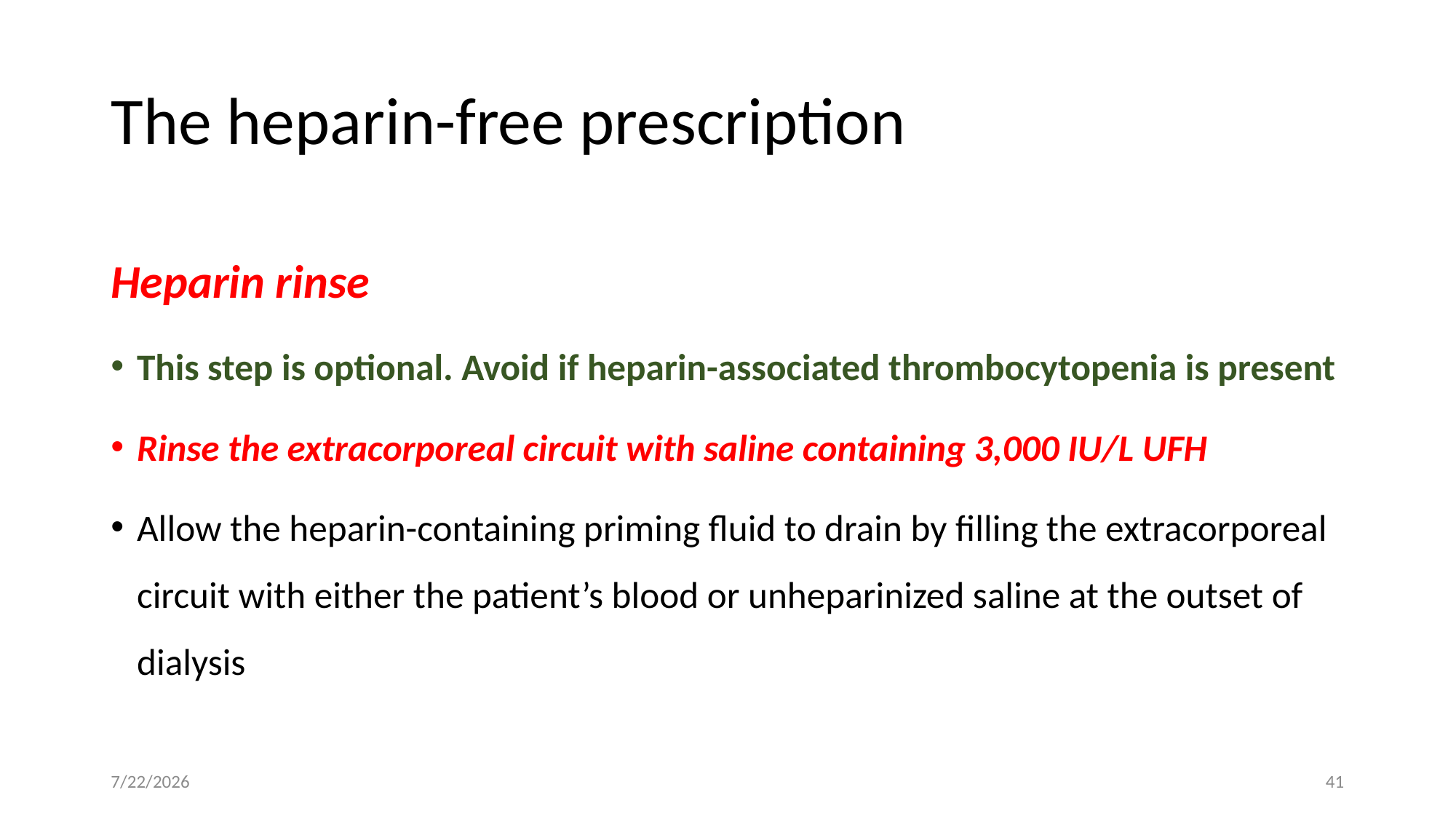

# The heparin-free prescription
Heparin rinse
This step is optional. Avoid if heparin-associated thrombocytopenia is present
Rinse the extracorporeal circuit with saline containing 3,000 IU/L UFH
Allow the heparin-containing priming fluid to drain by filling the extracorporeal circuit with either the patient’s blood or unheparinized saline at the outset of dialysis
7/22/2026
41